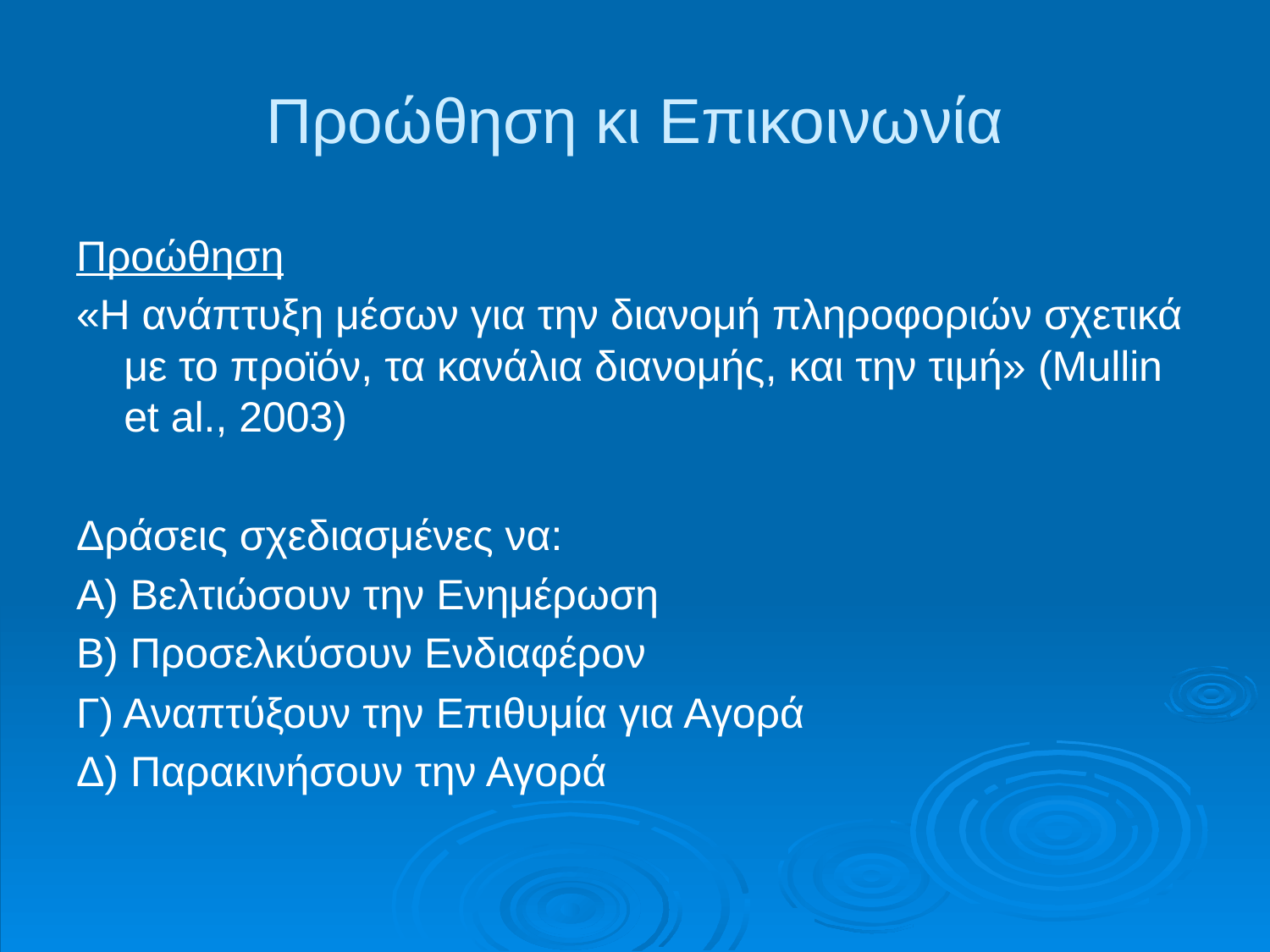

# Προώθηση κι Επικοινωνία
Προώθηση
«Η ανάπτυξη μέσων για την διανομή πληροφοριών σχετικά με το προϊόν, τα κανάλια διανομής, και την τιμή» (Mullin et al., 2003)

Δράσεις σχεδιασμένες να:
Α) Βελτιώσουν την Ενημέρωση
Β) Προσελκύσουν Ενδιαφέρον
Γ) Αναπτύξουν την Επιθυμία για Αγορά
Δ) Παρακινήσουν την Αγορά